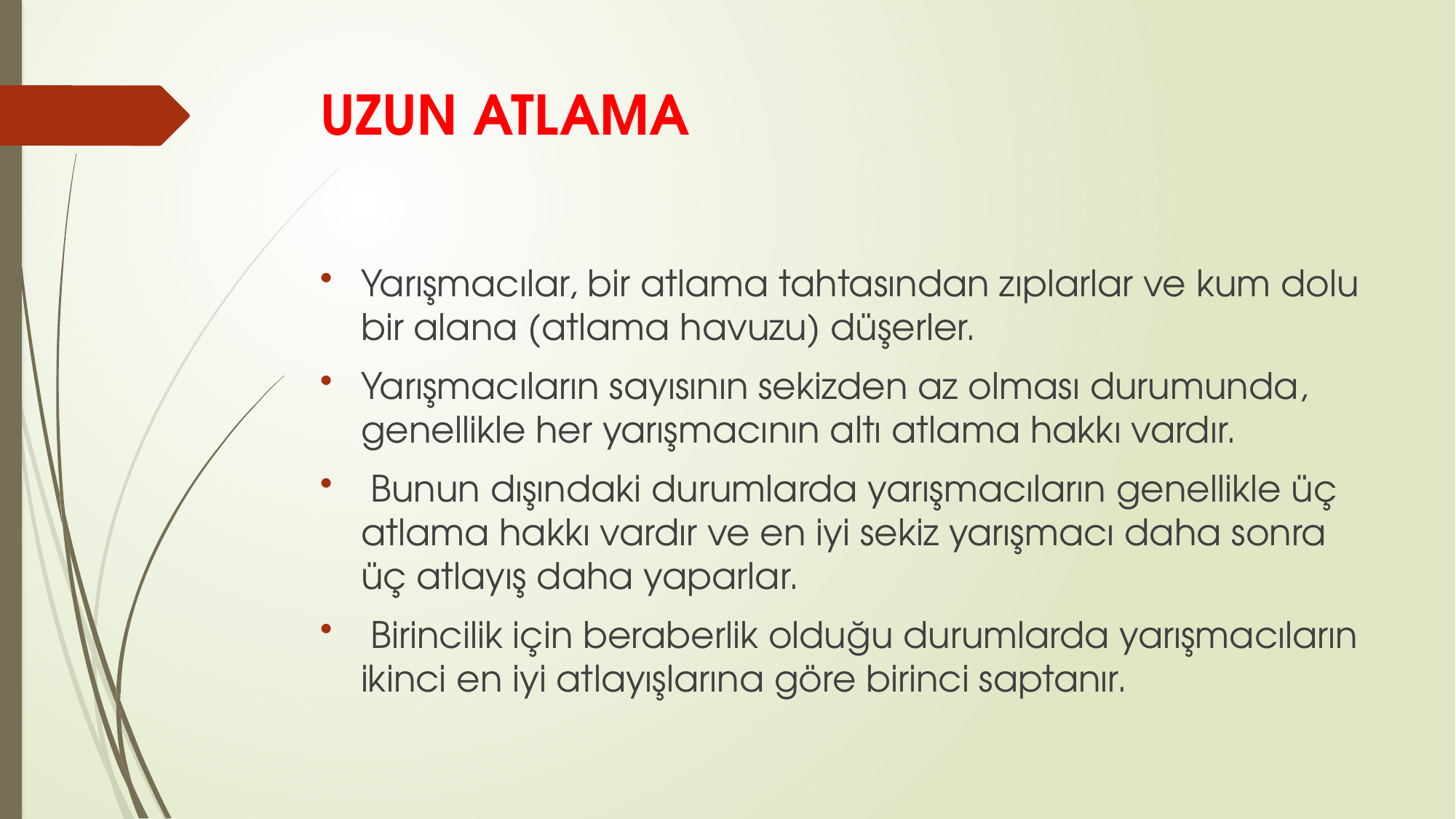

# UZUN ATLAMA
Yarışmacılar, bir atlama tahtasından zıplarlar ve kum dolu bir alana (atlama havuzu) düşerler.
Yarışmacıların sayısının sekizden az olması durumunda, genellikle her yarışmacının altı atlama hakkı vardır.
 Bunun dışındaki durumlarda yarışmacıların genellikle üç atlama hakkı vardır ve en iyi sekiz yarışmacı daha sonra üç atlayış daha yaparlar.
 Birincilik için beraberlik olduğu durumlarda yarışmacıların ikinci en iyi atlayışlarına göre birinci saptanır.